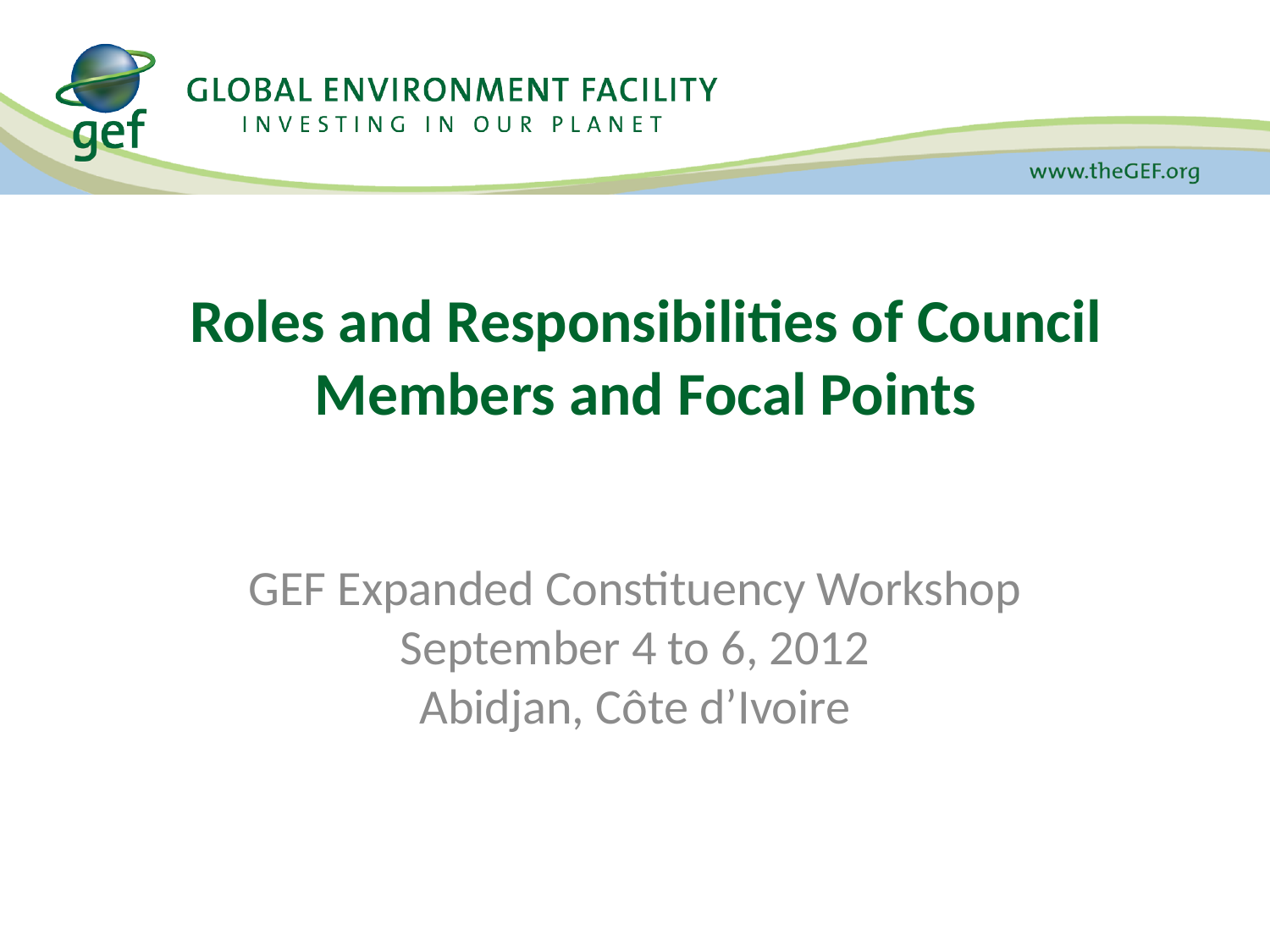

# Roles and Responsibilities of Council Members and Focal Points
GEF Expanded Constituency Workshop
September 4 to 6, 2012
Abidjan, Côte d’Ivoire